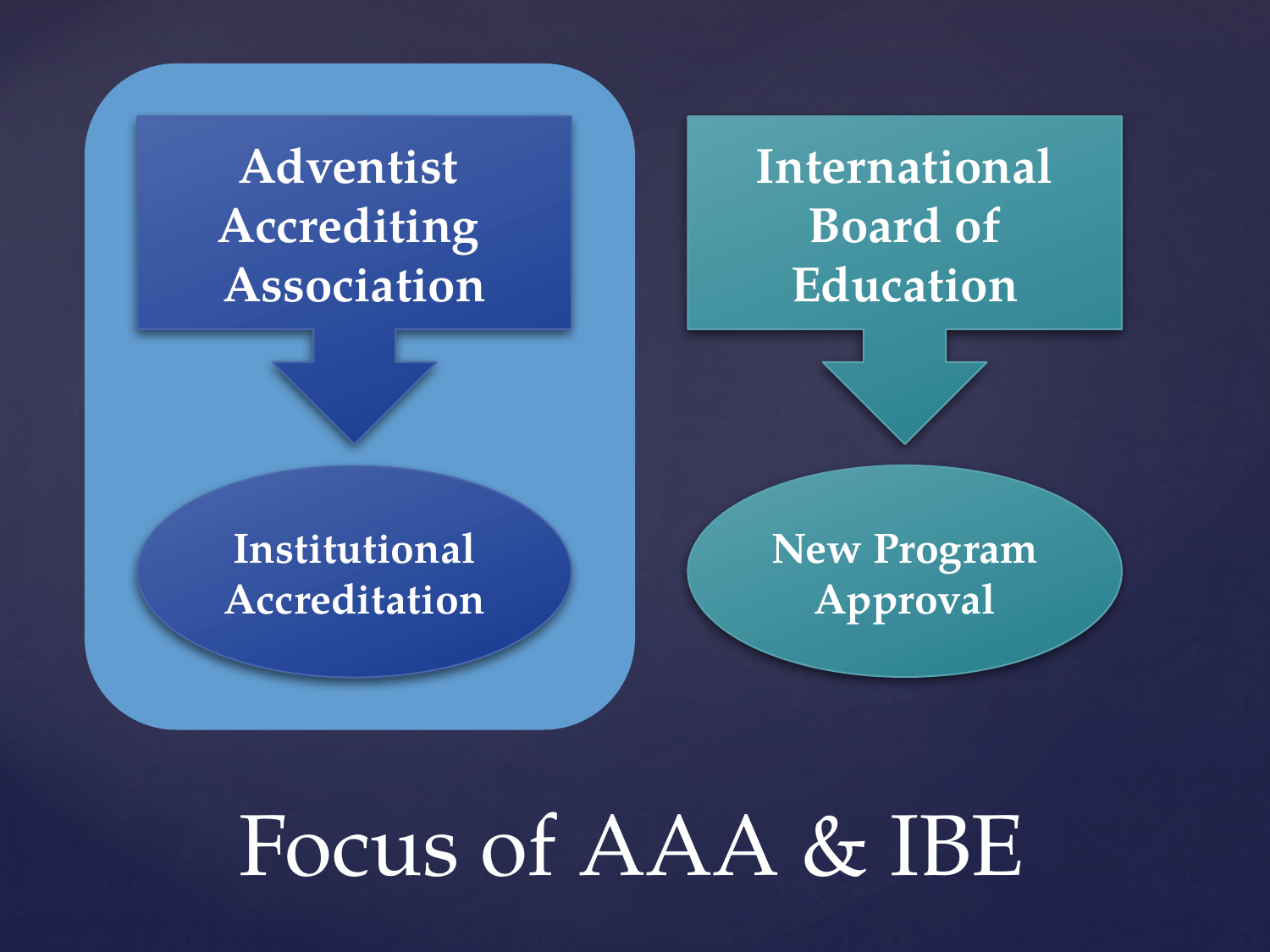

Adventist
Accrediting
Association
International
Board of
Education
New Program
Approval
Institutional
Accreditation
# Focus of AAA & IBE